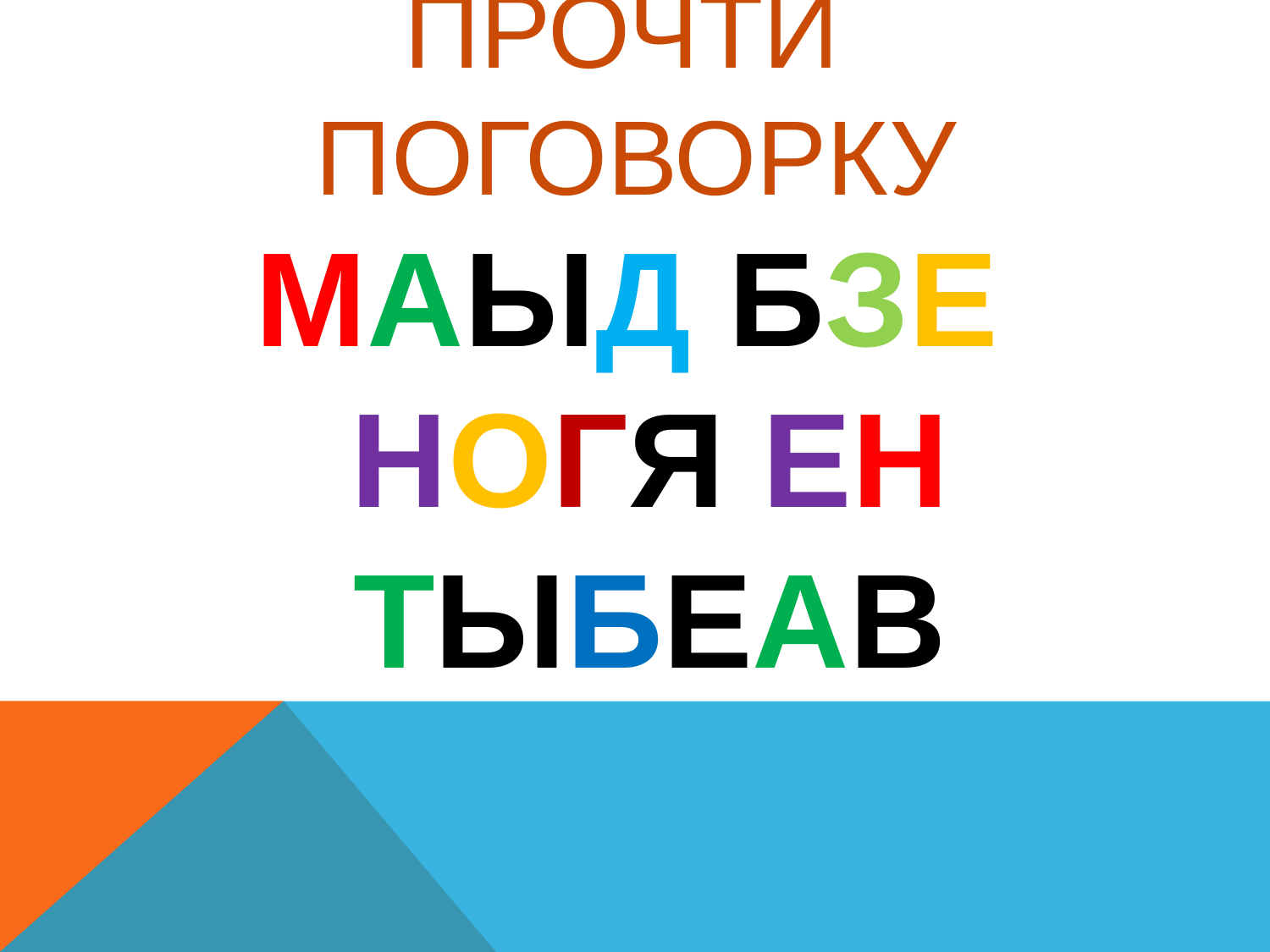

# Прочти  поговорку
МАЫД БЗЕ НОГЯ ЕН ТЫБЕАВ